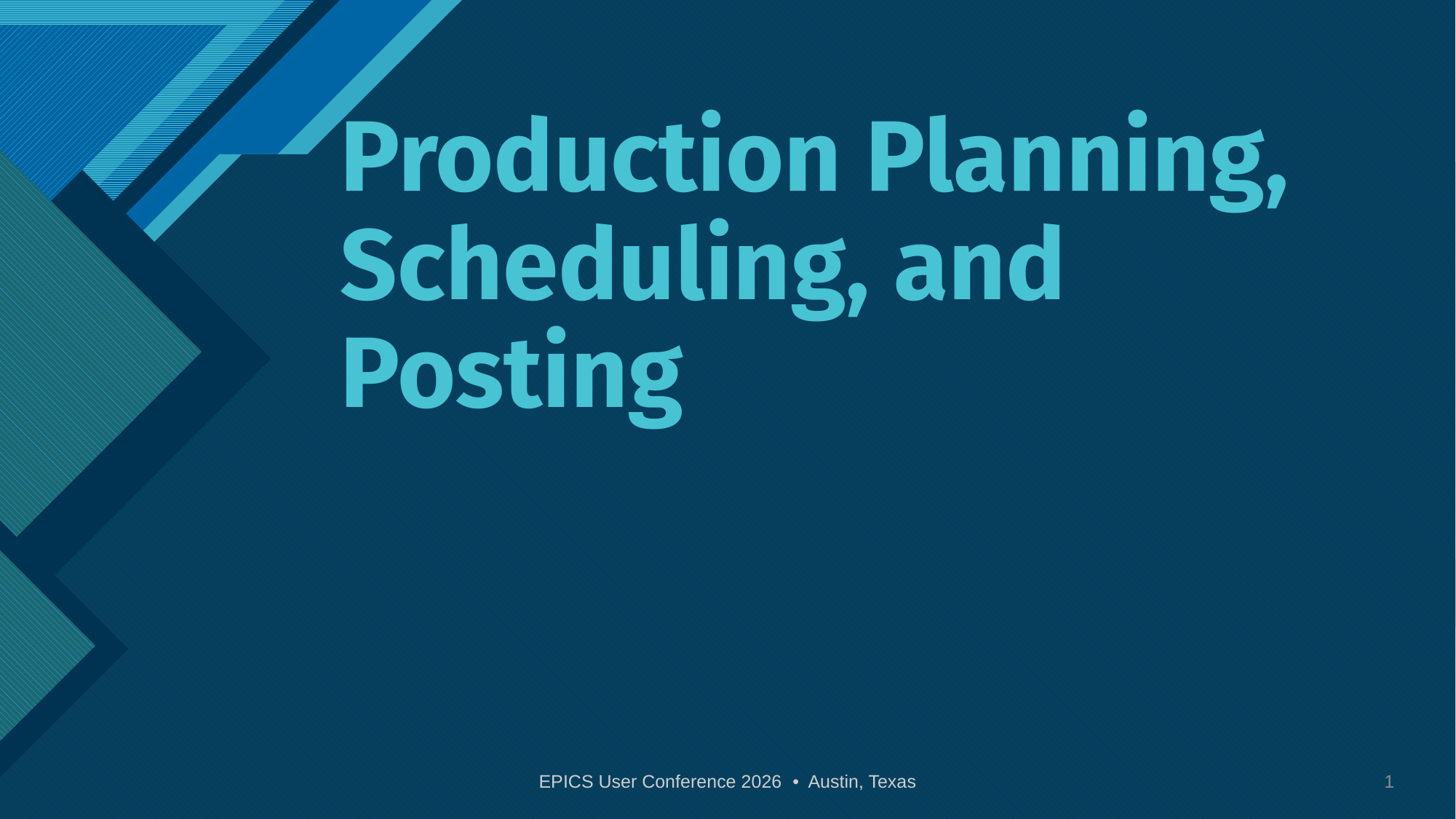

# Production Planning, Scheduling, and Posting

EPICS User Conference 2026  •  Austin, Texas
1